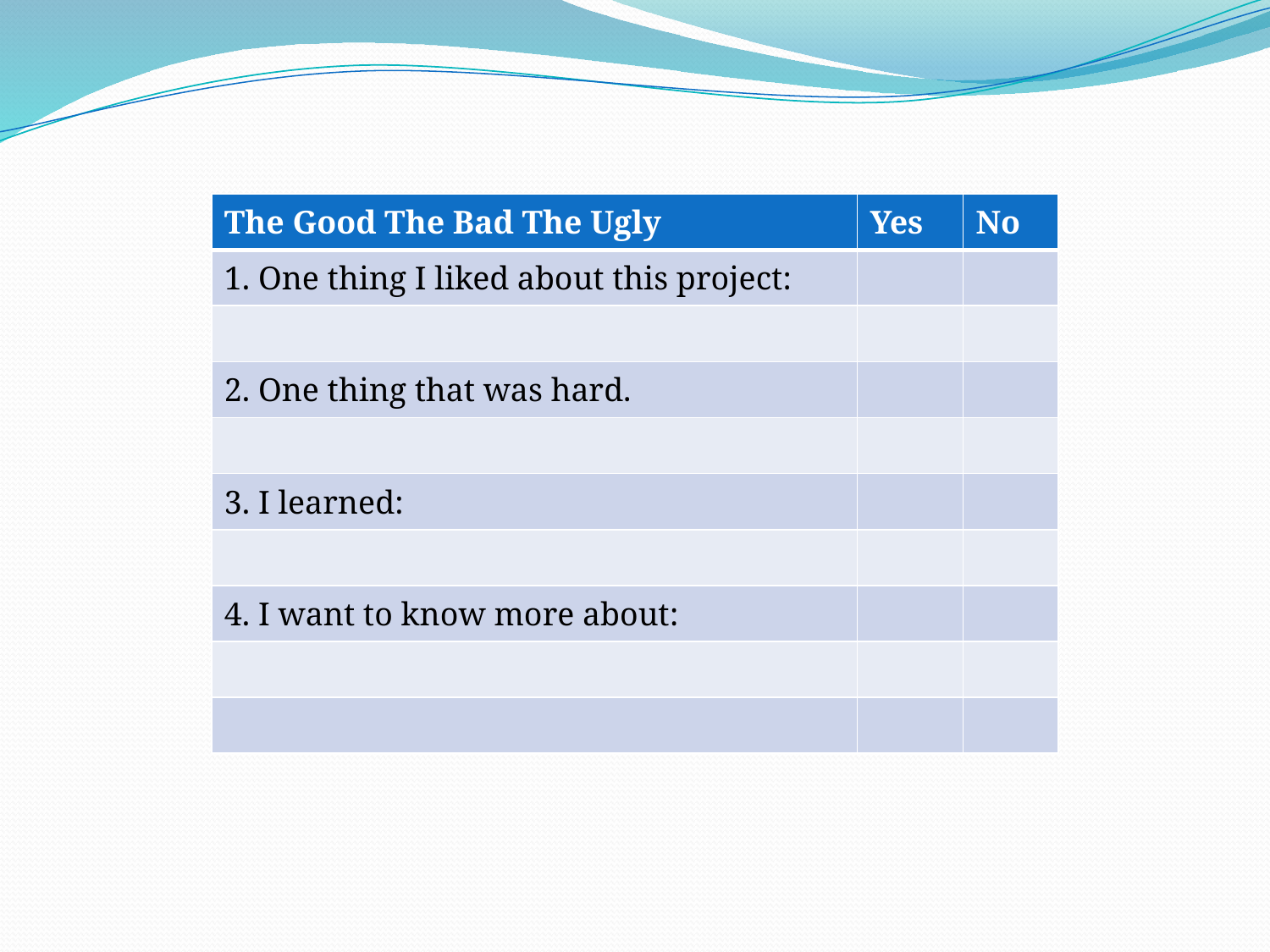

| The Good The Bad The Ugly | Yes | No |
| --- | --- | --- |
| 1. One thing I liked about this project: |  |  |
|  |  |  |
| 2. One thing that was hard. |  |  |
|  |  |  |
| 3. I learned: |  |  |
|  |  |  |
| 4. I want to know more about: |  |  |
|  |  |  |
|  |  |  |